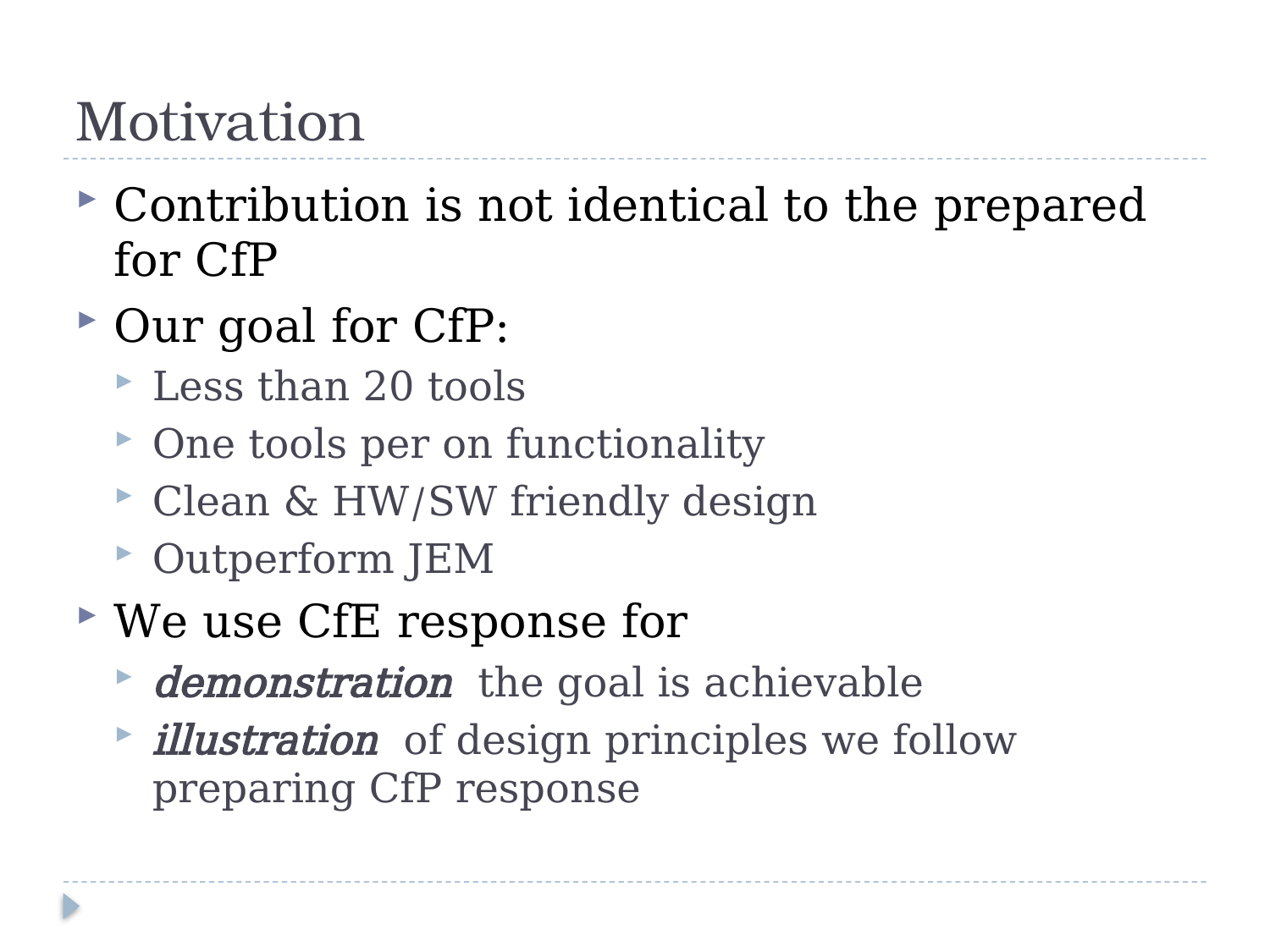

# Motivation
Contribution is not identical to the prepared for CfP
Our goal for CfP:
Less than 20 tools
One tools per on functionality
Clean & HW/SW friendly design
Outperform JEM
We use CfE response for
demonstration  the goal is achievable
illustration  of design principles we follow preparing CfP response